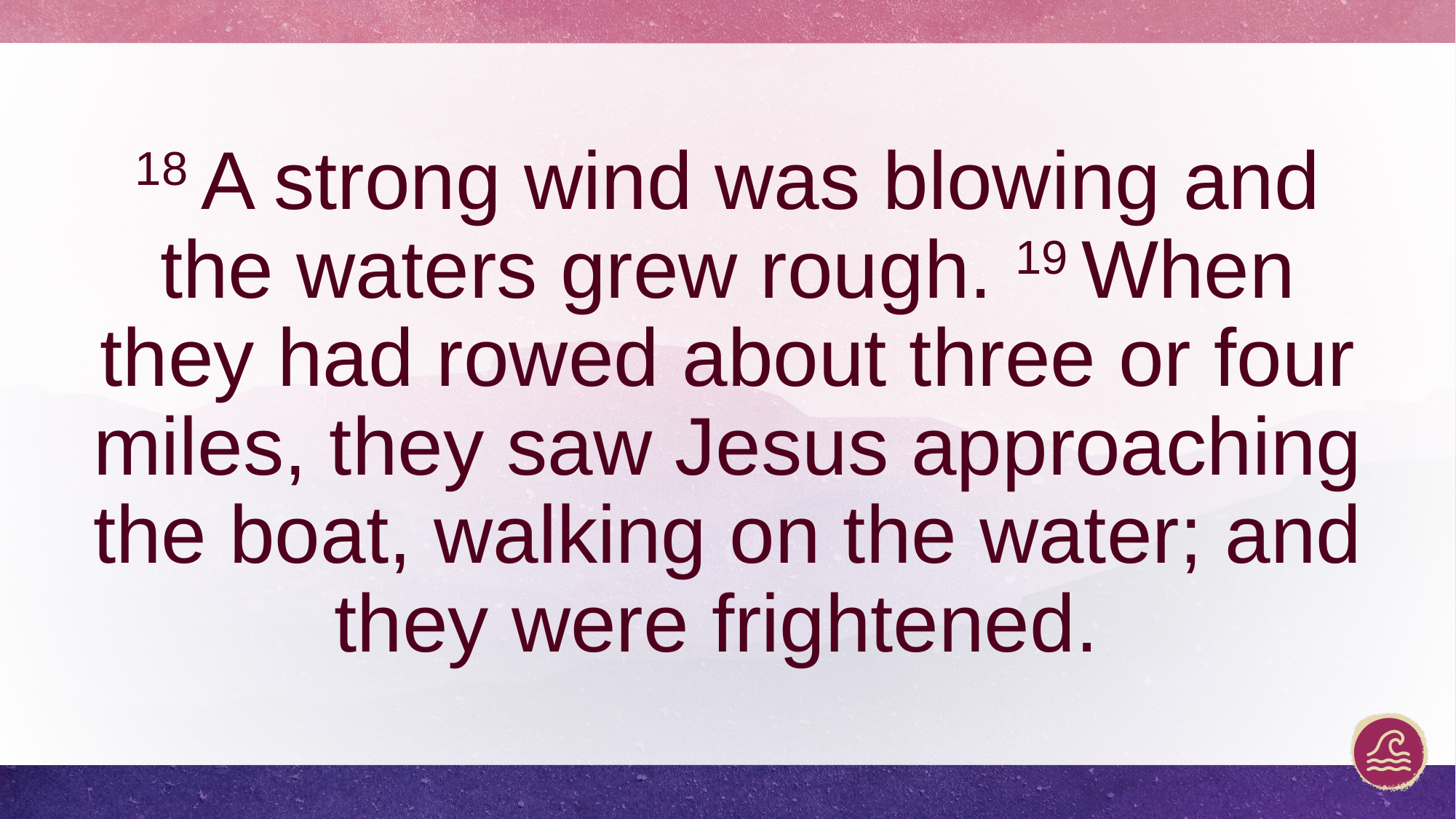

18 A strong wind was blowing and the waters grew rough. 19 When they had rowed about three or four miles, they saw Jesus approaching the boat, walking on the water; and they were frightened.